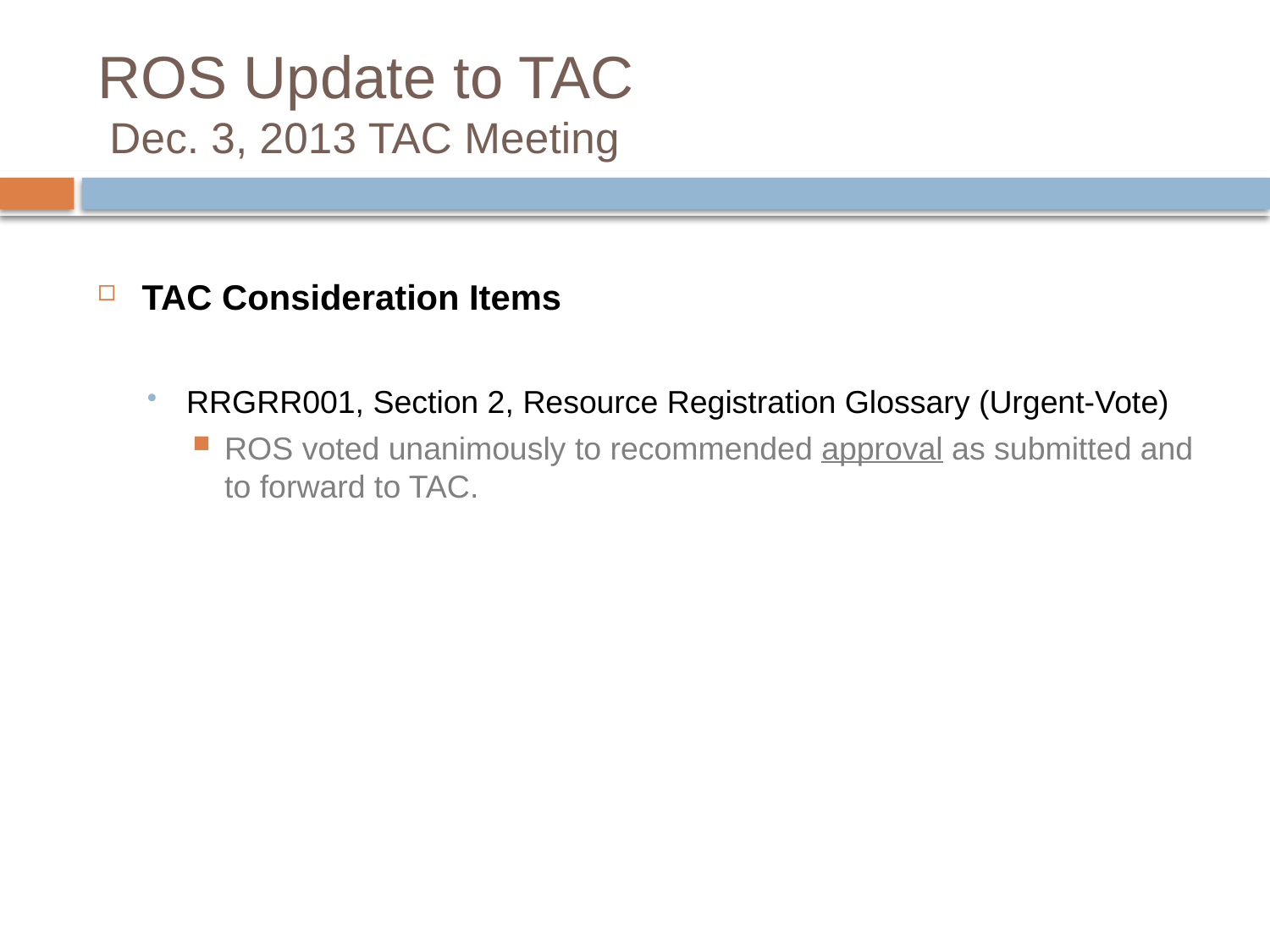

# ROS Update to TAC Dec. 3, 2013 TAC Meeting

TAC Consideration Items

RRGRR001, Section 2, Resource Registration Glossary (Urgent-Vote)
ROS voted unanimously to recommended approval as submitted and to forward to TAC.